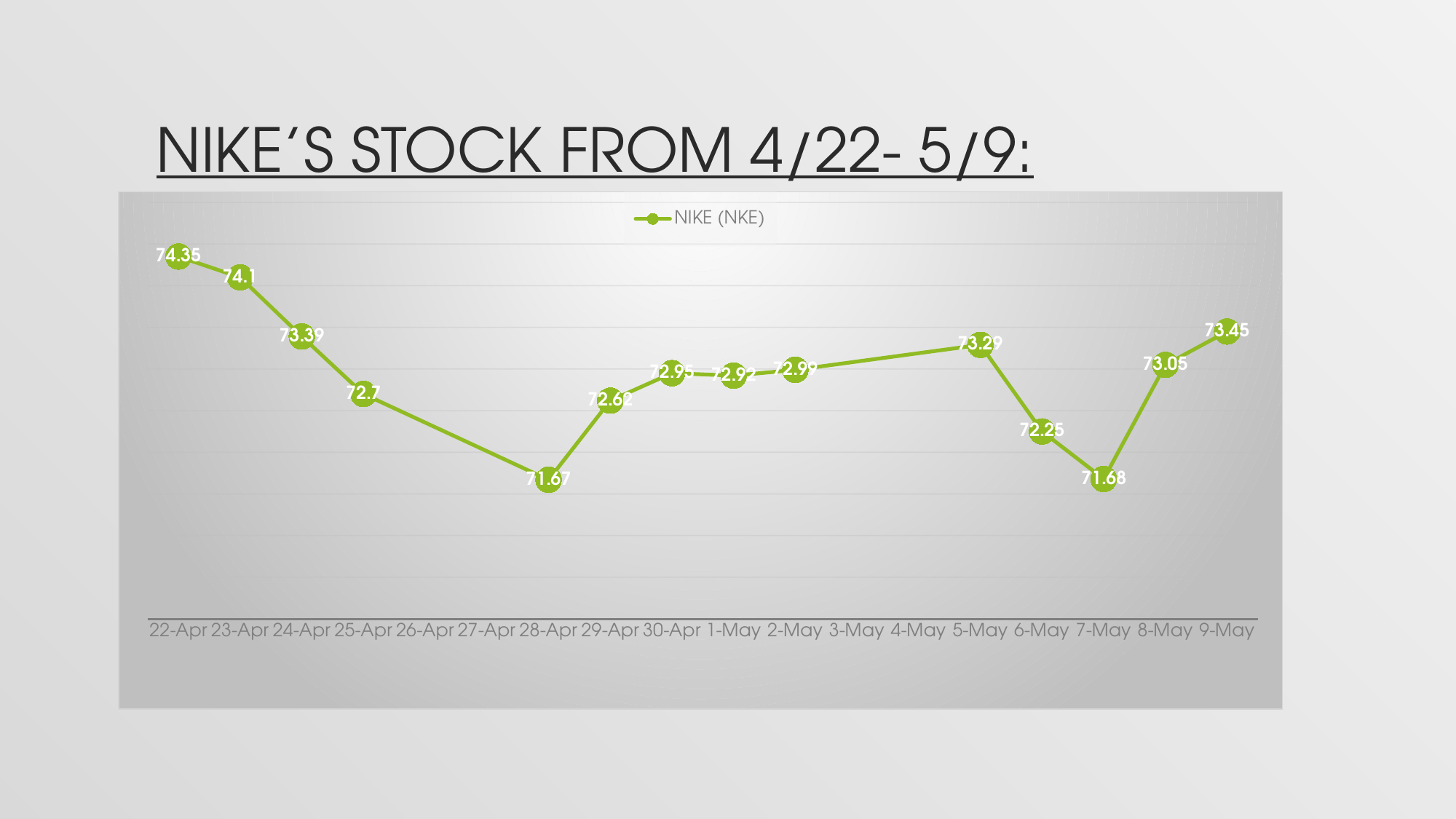

# Nike’s Stock from 4/22- 5/9:

### Chart

| Category | NIKE (NKE) |
|---|---|
| 41751 | 74.35 |
| 41752 | 74.1 |
| 41753 | 73.39 |
| 41754 | 72.7 |
| 41757 | 71.67 |
| 41758 | 72.62 |
| 41759 | 72.95 |
| 41760 | 72.92 |
| 41761 | 72.99 |
| 41764 | 73.29 |
| 41765 | 72.25 |
| 41766 | 71.68 |
| 41767 | 73.05 |
| 41768 | 73.45 |
|  | None |
|  | None |
|  | None |